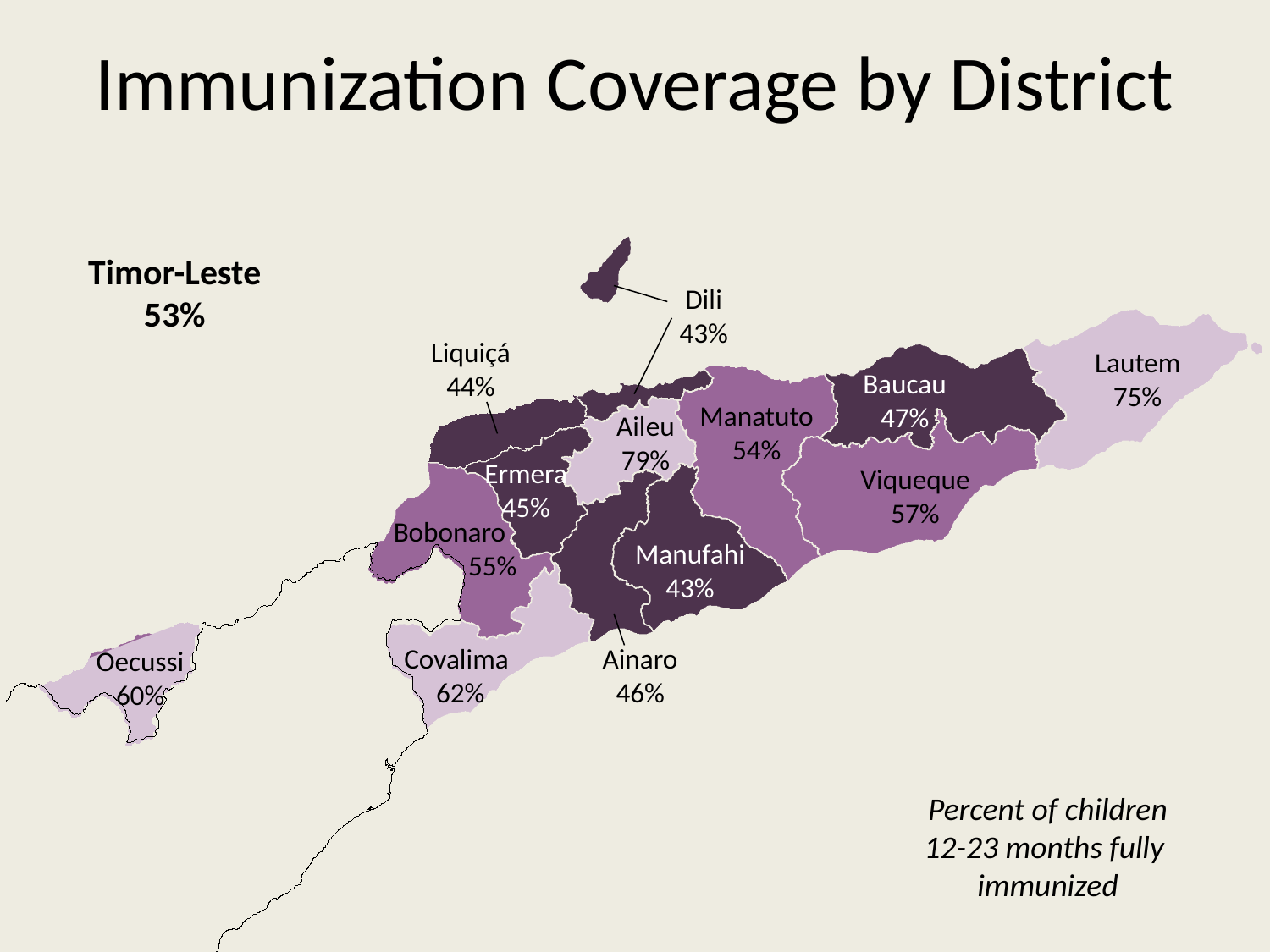

# Immunization Coverage by District

Timor-Leste
53%
Dili
43%
Liquiçá
44%
Lautem
75%
Baucau
47%
Manatuto
54%
Aileu
79%
Ermera
45%
Viqueque
57%
Bobonaro
55%
Manufahi
43%

Covalima
62%
Ainaro
46%
Oecussi
60%
Percent of children 12-23 months fully  immunized